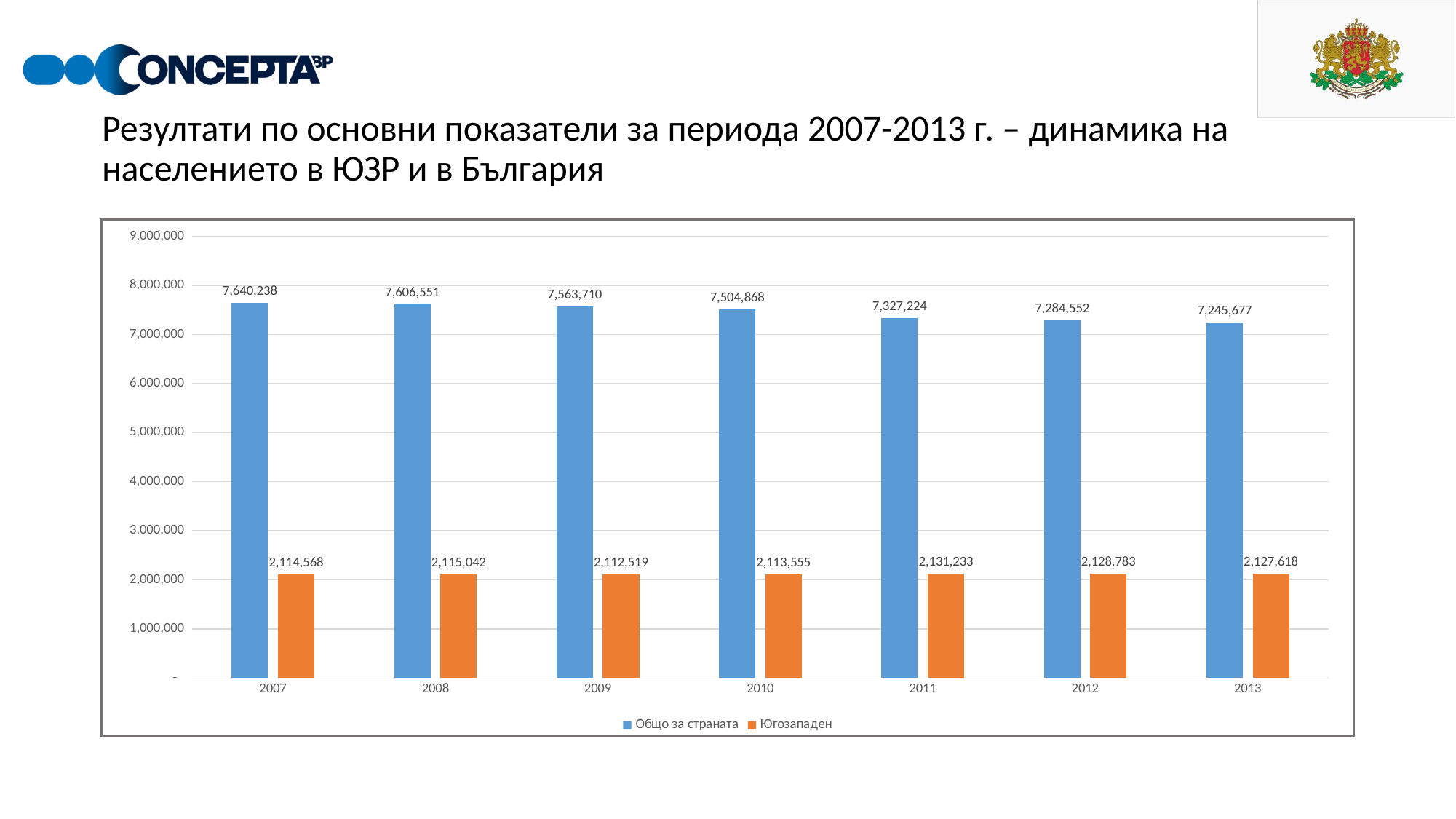

# Резултати по основни показатели за периода 2007-2013 г. – динамика на населението в ЮЗР и в България

### Chart

| Category | Общо за страната | Югозападен |
|---|---|---|
| 2007 | 7640238.0 | 2114568.0 |
| 2008 | 7606551.0 | 2115042.0 |
| 2009 | 7563710.0 | 2112519.0 |
| 2010 | 7504868.0 | 2113555.0 |
| 2011 | 7327224.0 | 2131233.0 |
| 2012 | 7284552.0 | 2128783.0 |
| 2013 | 7245677.0 | 2127618.0 |